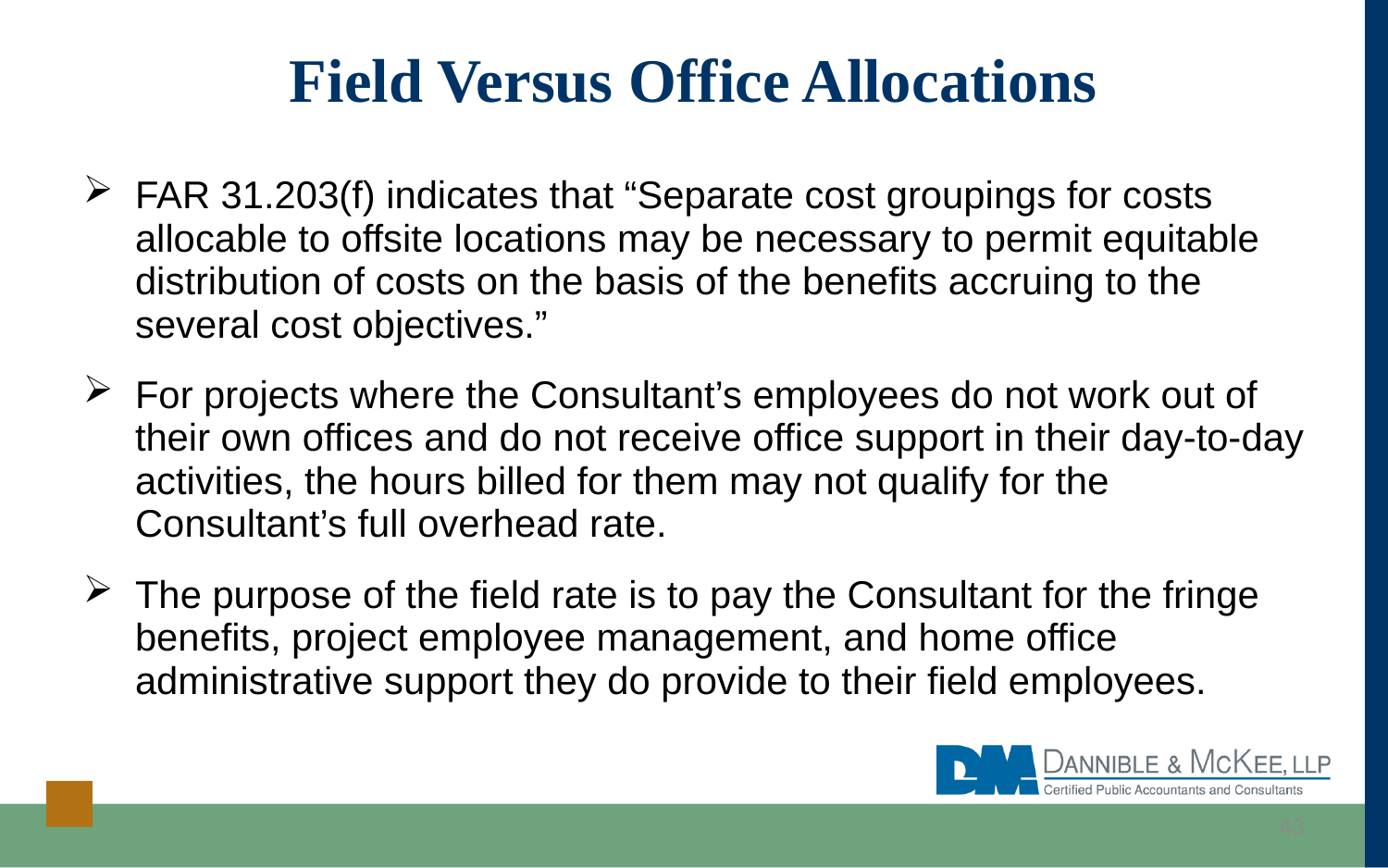

# Field Versus Office Allocations
FAR 31.203(f) indicates that “Separate cost groupings for costs allocable to offsite locations may be necessary to permit equitable distribution of costs on the basis of the benefits accruing to the several cost objectives.”
For projects where the Consultant’s employees do not work out of their own offices and do not receive office support in their day-to-day activities, the hours billed for them may not qualify for the Consultant’s full overhead rate.
The purpose of the field rate is to pay the Consultant for the fringe benefits, project employee management, and home office administrative support they do provide to their field employees.
43